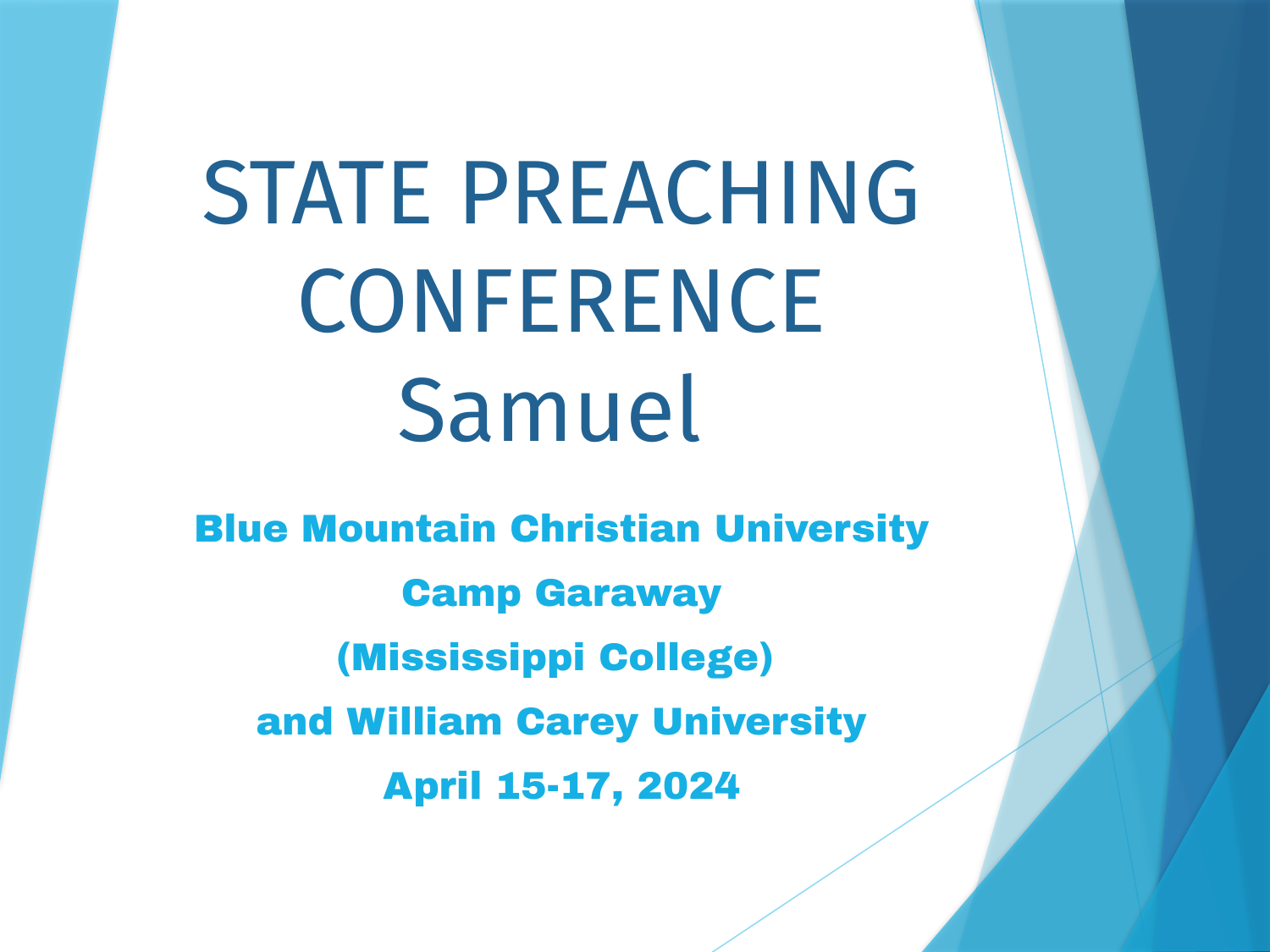

# STATE PREACHING CONFERENCE Samuel
Blue Mountain Christian University
 Camp Garaway
(Mississippi College)
and William Carey University
April 15-17, 2024